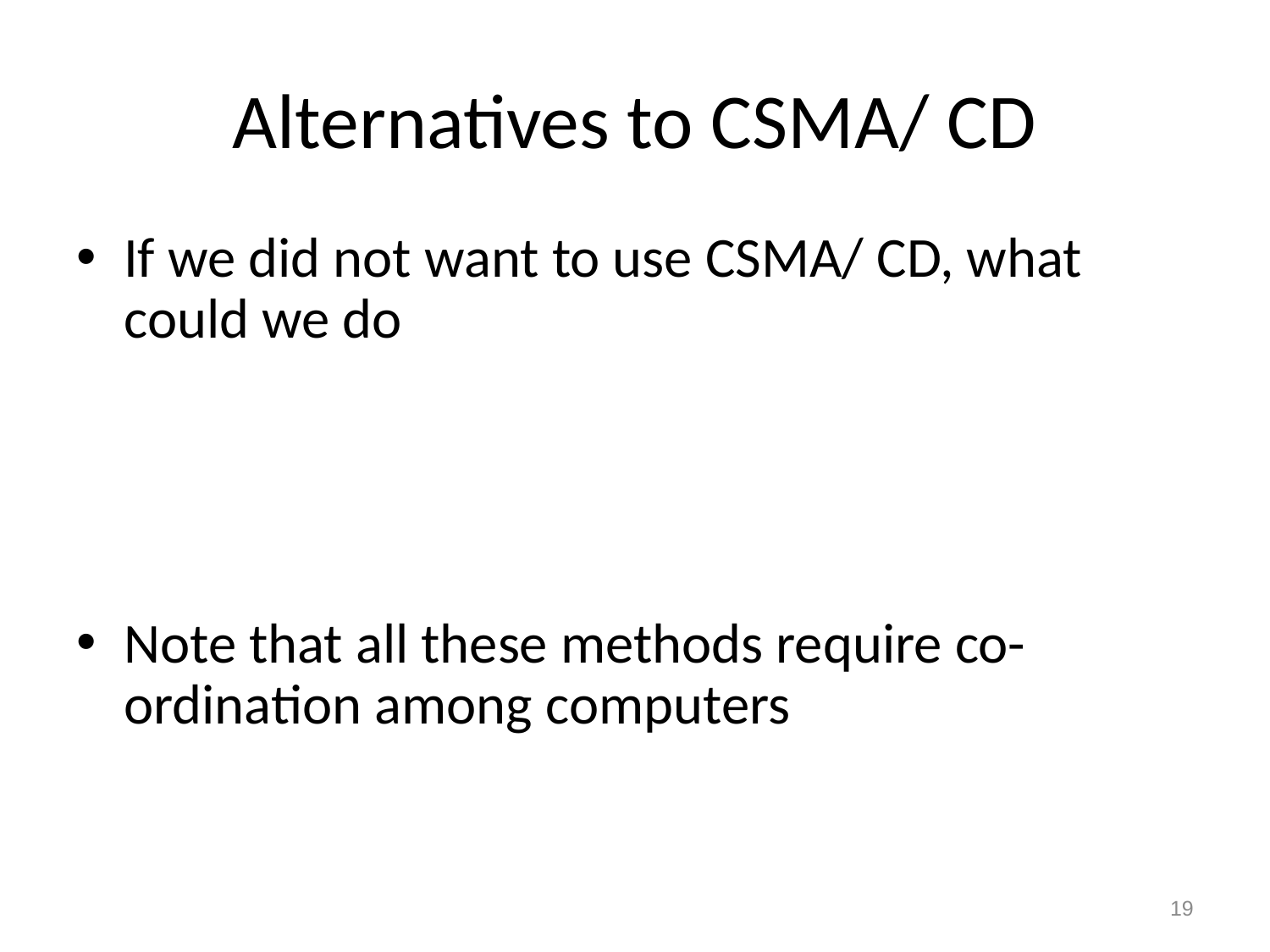

# Alternatives to CSMA/ CD
If we did not want to use CSMA/ CD, what could we do

Note that all these methods require co-ordination among computers
19